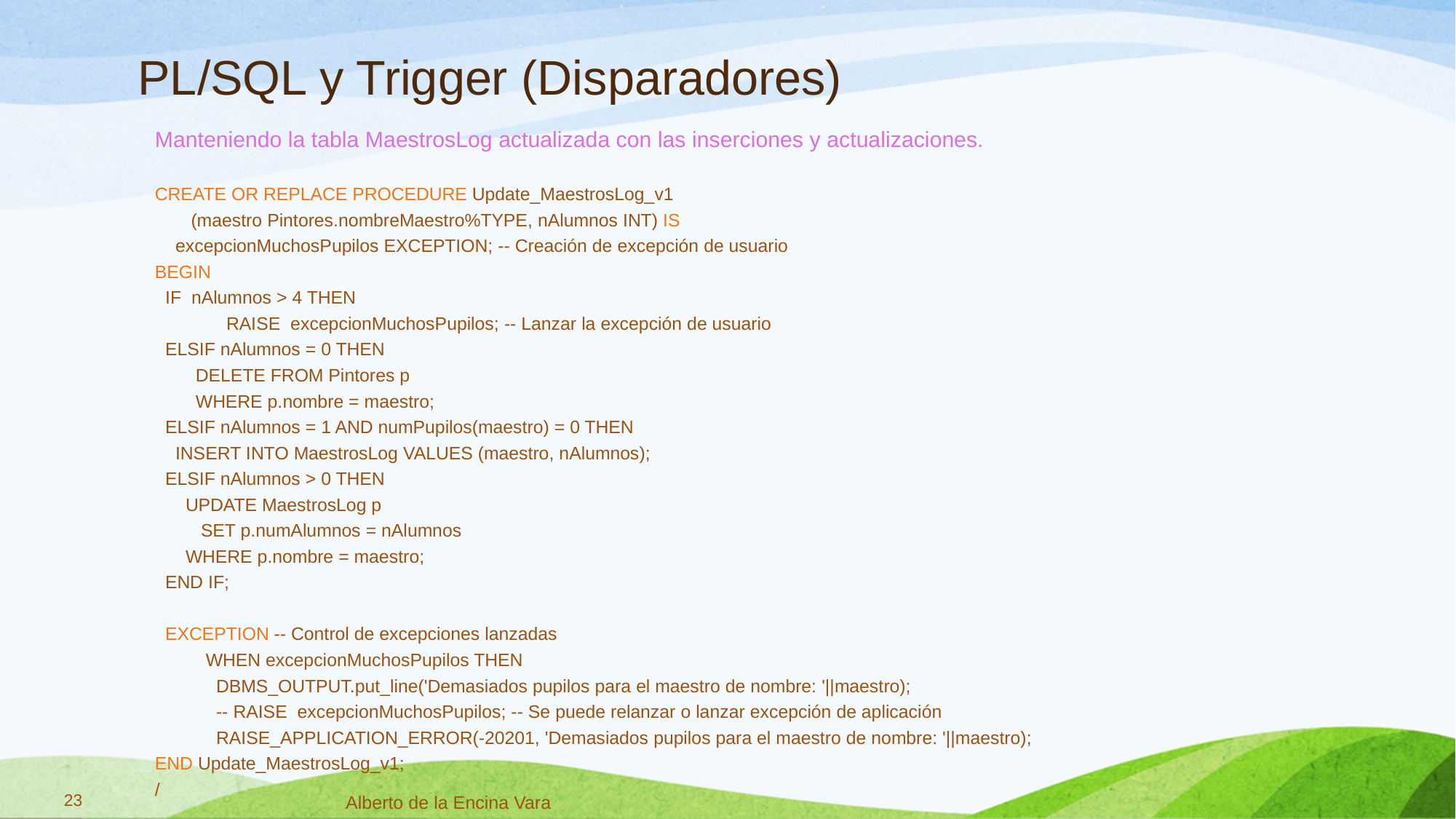

PL/SQL y Trigger (Disparadores)
Manteniendo la tabla MaestrosLog actualizada con las inserciones y actualizaciones.

CREATE OR REPLACE PROCEDURE Update_MaestrosLog_v1
	(maestro Pintores.nombreMaestro%TYPE, nAlumnos INT) IS
    excepcionMuchosPupilos EXCEPTION; -- Creación de excepción de usuario
BEGIN
  IF  nAlumnos > 4 THEN
              RAISE  excepcionMuchosPupilos; -- Lanzar la excepción de usuario
  ELSIF nAlumnos = 0 THEN
        DELETE FROM Pintores p
        WHERE p.nombre = maestro;
  ELSIF nAlumnos = 1 AND numPupilos(maestro) = 0 THEN
    INSERT INTO MaestrosLog VALUES (maestro, nAlumnos);
  ELSIF nAlumnos > 0 THEN
      UPDATE MaestrosLog p
         SET p.numAlumnos = nAlumnos
      WHERE p.nombre = maestro;
  END IF;

  EXCEPTION -- Control de excepciones lanzadas
          WHEN excepcionMuchosPupilos THEN
            DBMS_OUTPUT.put_line('Demasiados pupilos para el maestro de nombre: '||maestro);
            -- RAISE  excepcionMuchosPupilos; -- Se puede relanzar o lanzar excepción de aplicación
            RAISE_APPLICATION_ERROR(-20201, 'Demasiados pupilos para el maestro de nombre: '||maestro);
END Update_MaestrosLog_v1;
/
23
Alberto de la Encina Vara